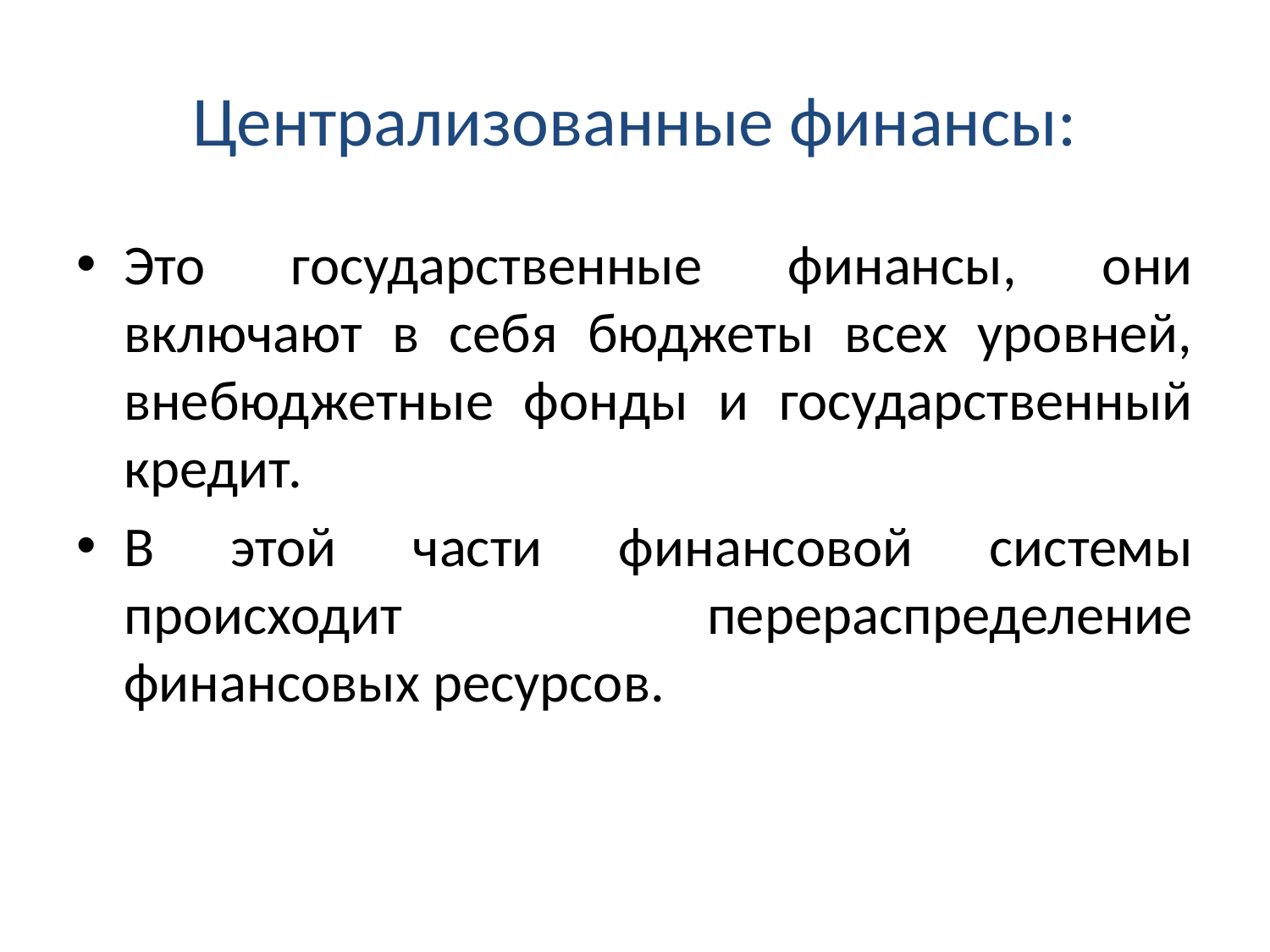

# Централизованные финансы:
Это государственные финансы, они включают в себя бюджеты всех уровней, внебюджетные фонды и государственный кредит.
В этой части финансовой системы происходит перераспределение финансовых ресурсов.